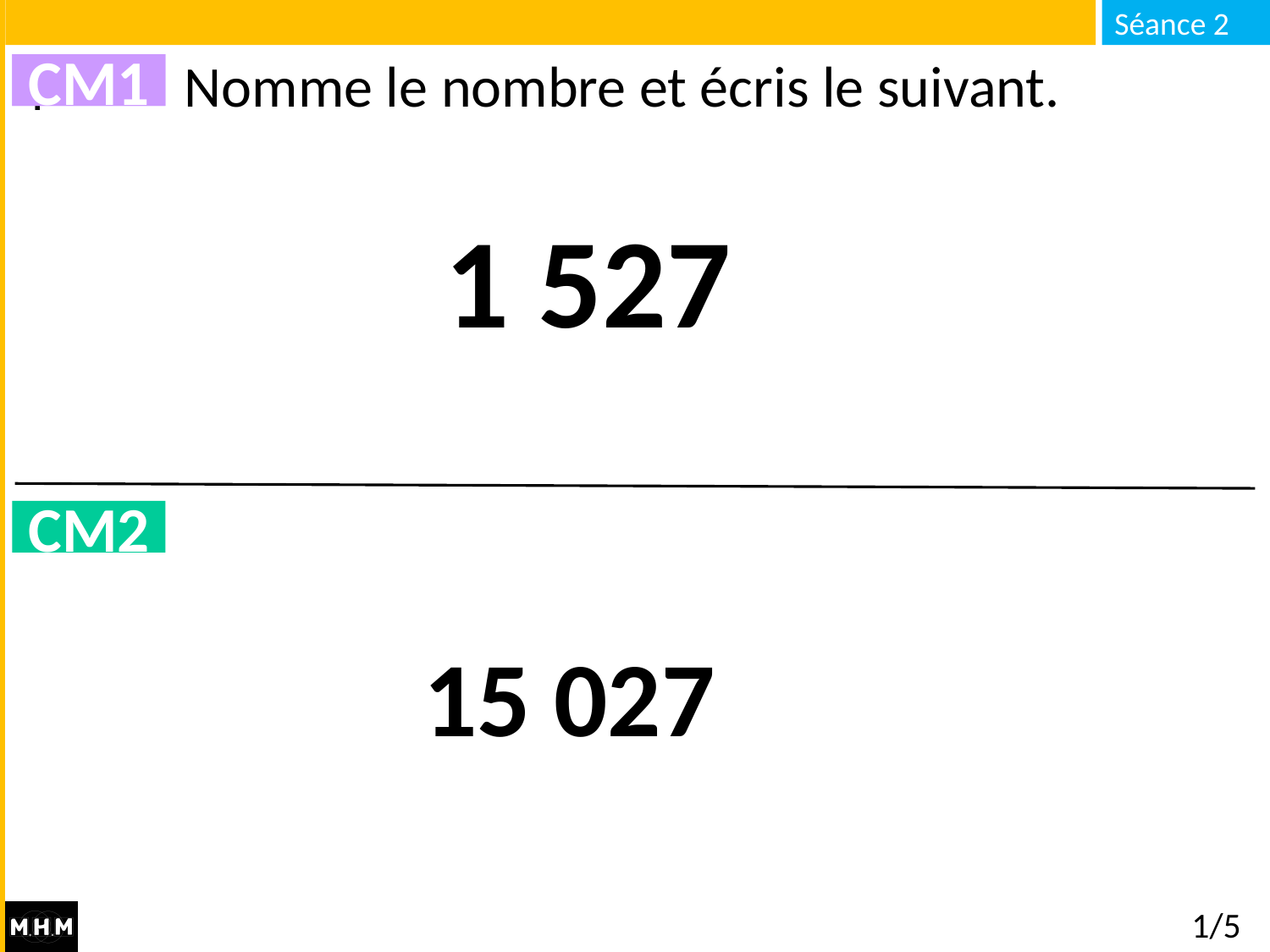

# Nomme le nombre et écris le suivant.
CM1
CM1
1 527
CM2
15 027
1/5